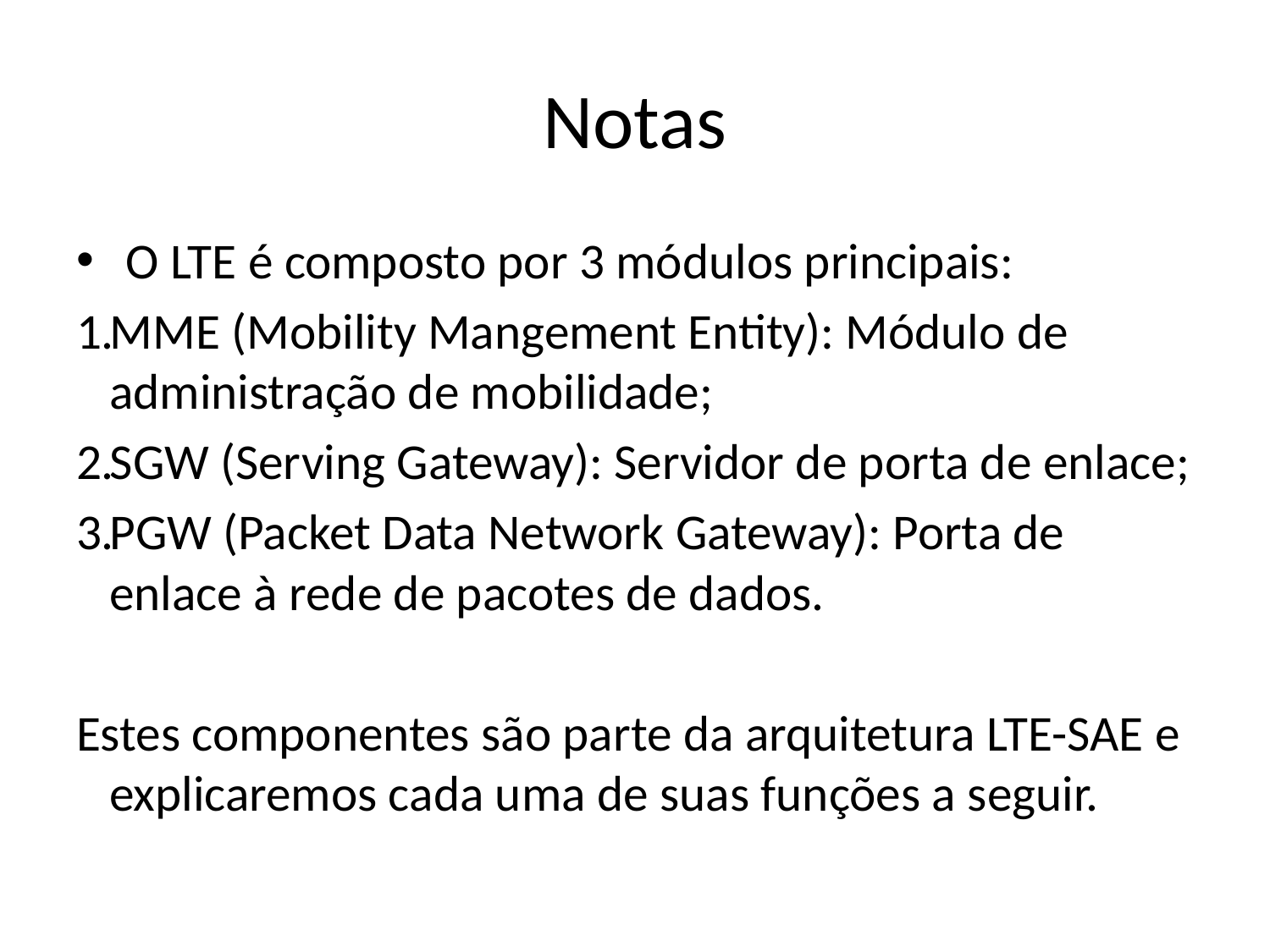

# Notas
O LTE é composto por 3 módulos principais:
MME (Mobility Mangement Entity): Módulo de administração de mobilidade;
SGW (Serving Gateway): Servidor de porta de enlace;
PGW (Packet Data Network Gateway): Porta de enlace à rede de pacotes de dados.

Estes componentes são parte da arquitetura LTE-SAE e explicaremos cada uma de suas funções a seguir.